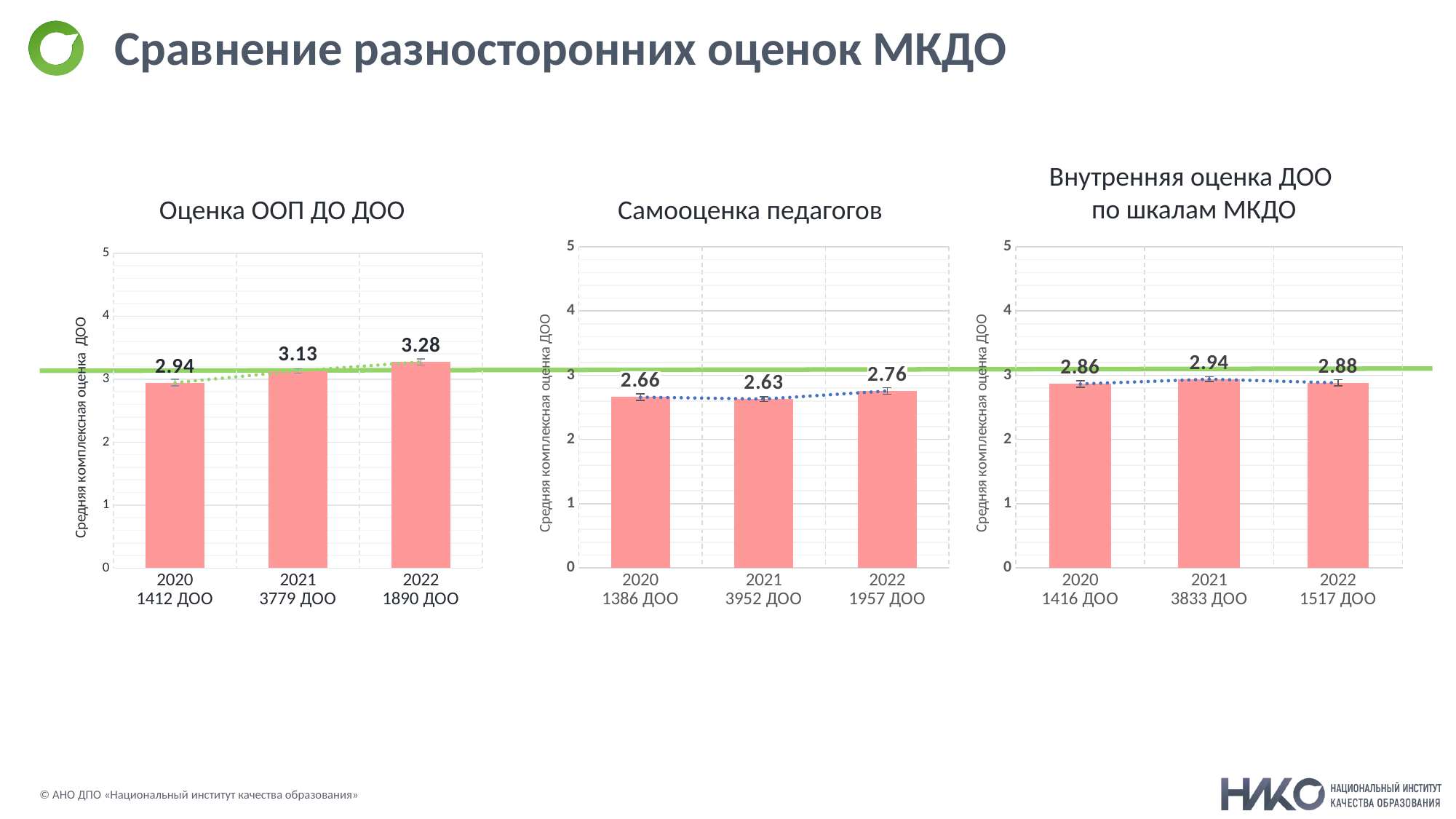

# Сравнение разносторонних оценок МКДО
Внутренняя оценка ДОО
по шкалам МКДО
Оценка ООП ДО ДОО
Самооценка педагогов

### Chart

| Category |  |  |
|---|---|---|
| 2020
1386 ДОО | 2.66 | 2.66 |
| 2021
3952 ДОО | 2.630141545396833 | 2.630141545396833 |
| 2022
1957 ДОО | 2.7558716980800697 | 2.7558716980800697 |

### Chart

| Category |  |  |
|---|---|---|
| 2020
1416 ДОО | 2.864674223227711 | 2.864674223227711 |
| 2021
3833 ДОО | 2.9392940796562765 | 2.9392940796562765 |
| 2022
1517 ДОО | 2.881720383700445 | 2.881720383700445 |

### Chart

| Category |  |  |
|---|---|---|
| 2020
1412 ДОО | 2.9440706945444766 | 2.9440706945444766 |
| 2021
3779 ДОО | 3.130984051171701 | 3.130984051171701 |
| 2022
1890 ДОО | 3.2751587525405226 | 3.2751587525405226 |